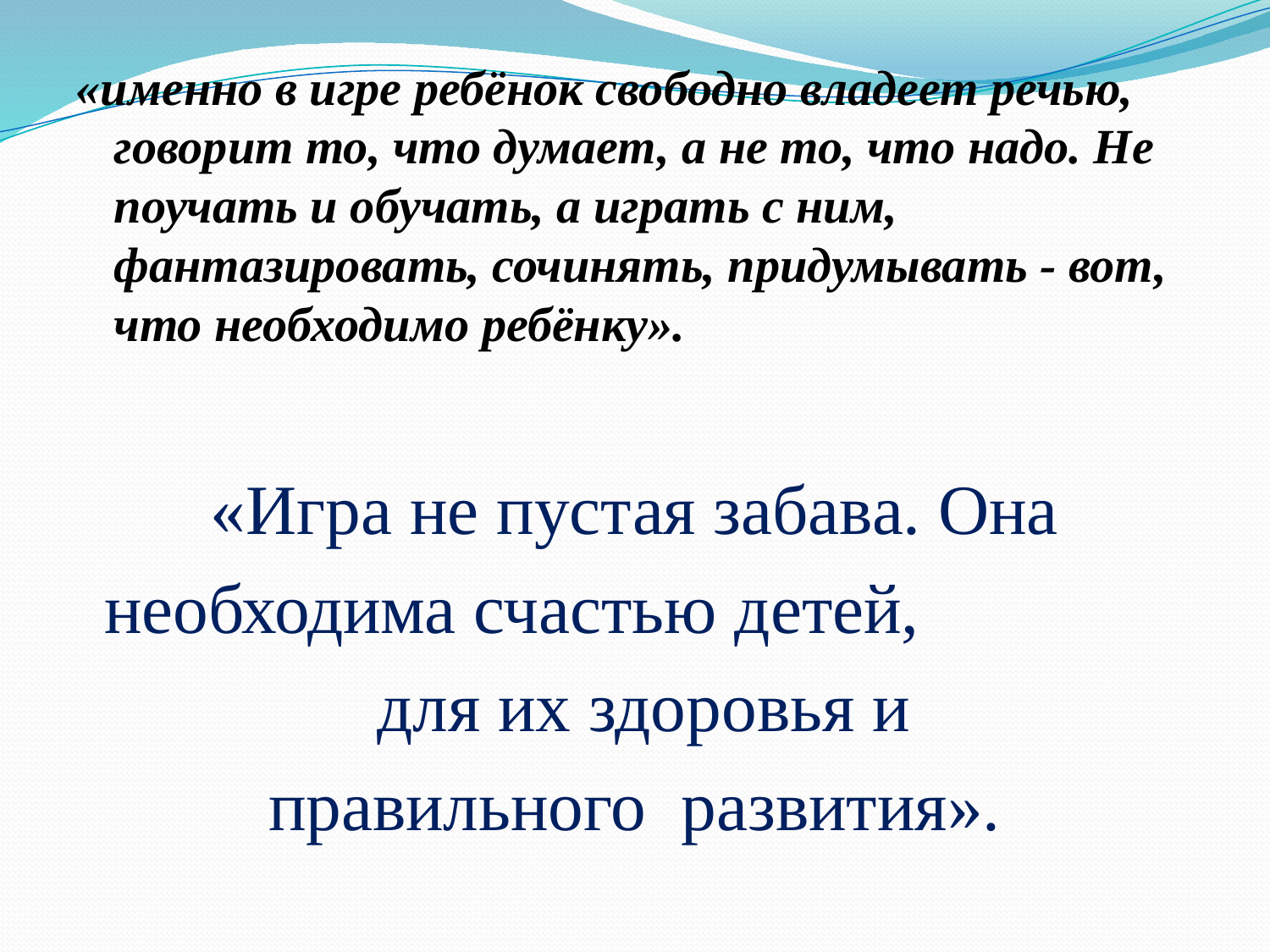

«именно в игре ребёнок свободно владеет речью, говорит то, что думает, а не то, что надо. Не поучать и обучать, а играть с ним, фантазировать, сочинять, придумывать - вот, что необходимо ребёнку».

«Игра не пустая забава. Она
необходима счастью детей,
 для их здоровья и
правильного  развития».

#